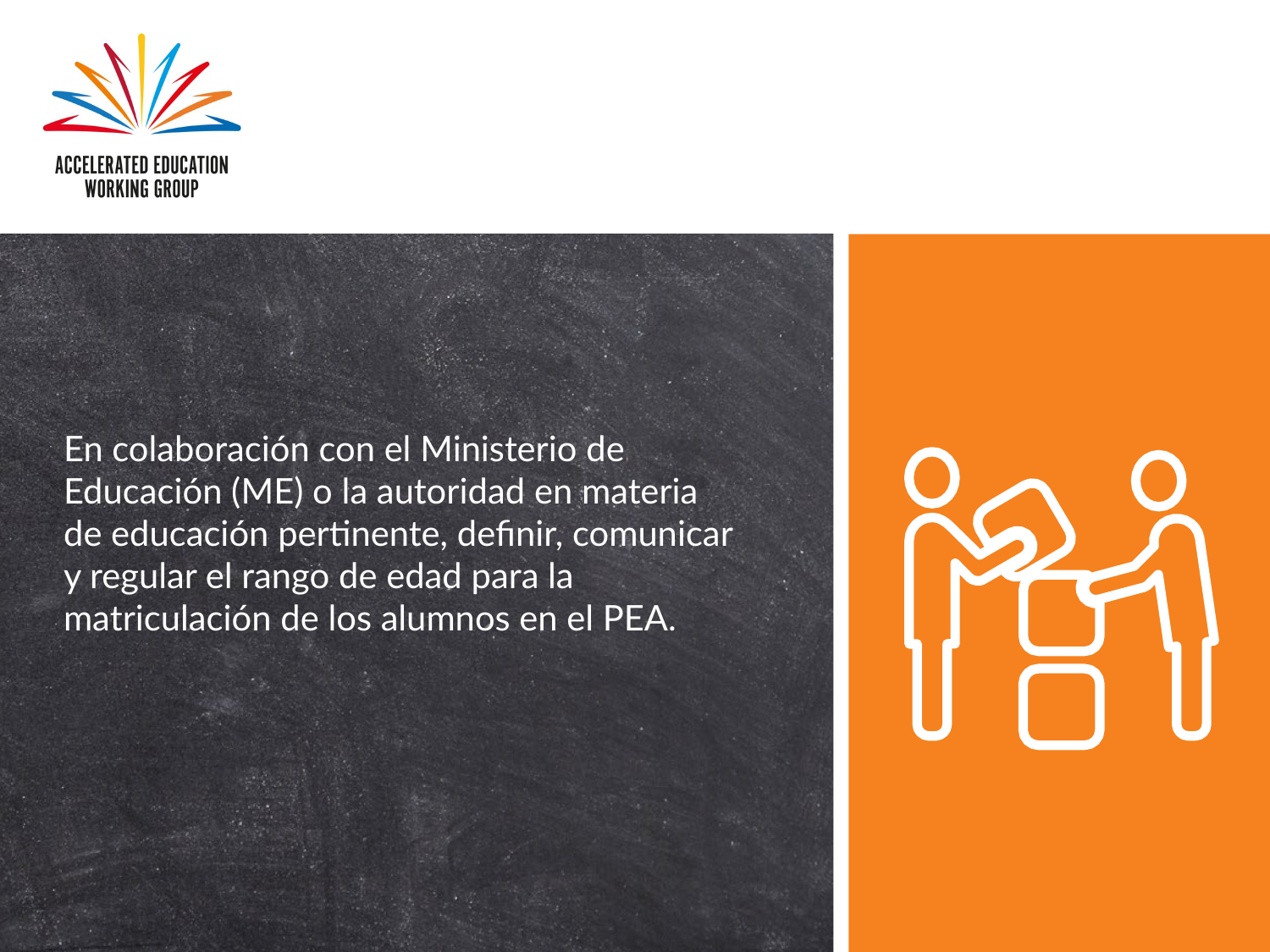

En colaboración con el Ministerio de Educación (ME) o la autoridad en materia de educación pertinente, definir, comunicar y regular el rango de edad para la matriculación de los alumnos en el PEA.